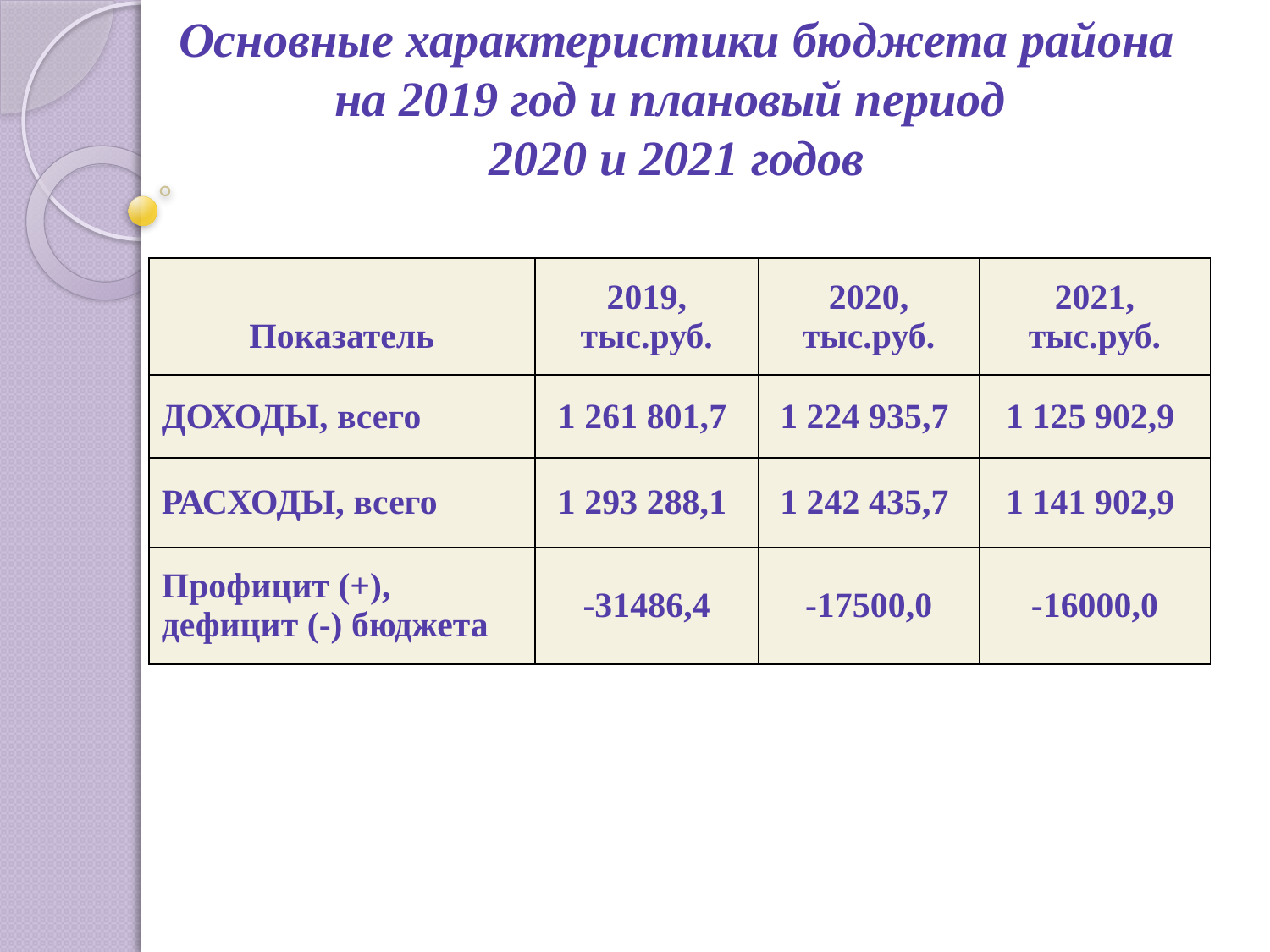

# Основные характеристики бюджета района на 2019 год и плановый период 2020 и 2021 годов
| Показатель | 2019, тыс.руб. | 2020, тыс.руб. | 2021, тыс.руб. |
| --- | --- | --- | --- |
| ДОХОДЫ, всего | 1 261 801,7 | 1 224 935,7 | 1 125 902,9 |
| РАСХОДЫ, всего | 1 293 288,1 | 1 242 435,7 | 1 141 902,9 |
| Профицит (+), дефицит (-) бюджета | -31486,4 | -17500,0 | -16000,0 |